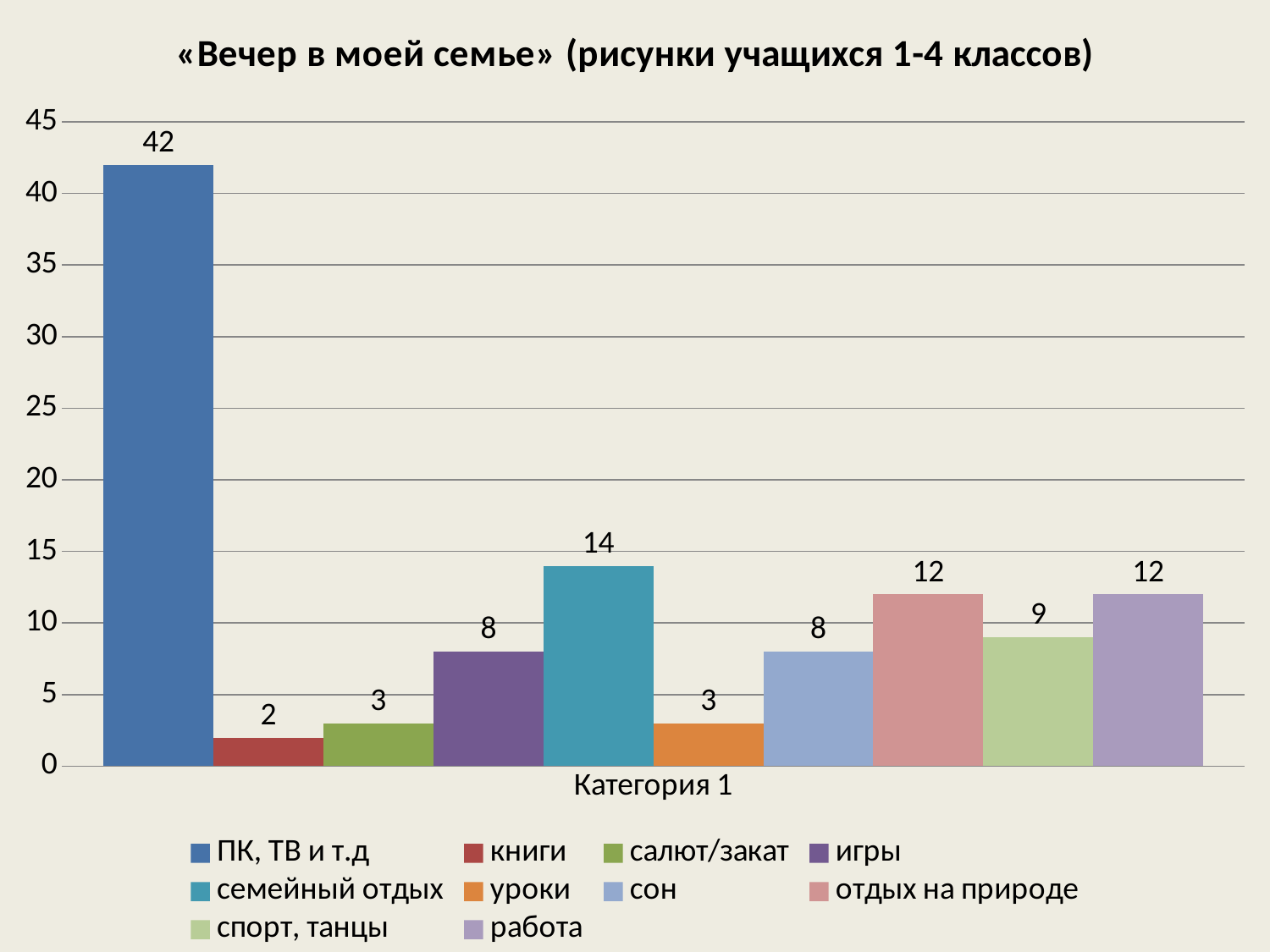

### Chart: «Вечер в моей семье» (рисунки учащихся 1-4 классов)

| Category | ПК, ТВ и т.д | книги | салют/закат | игры | семейный отдых | уроки | сон | отдых на природе | спорт, танцы | работа |
|---|---|---|---|---|---|---|---|---|---|---|
| Категория 1 | 42.0 | 2.0 | 3.0 | 8.0 | 14.0 | 3.0 | 8.0 | 12.0 | 9.0 | 12.0 |